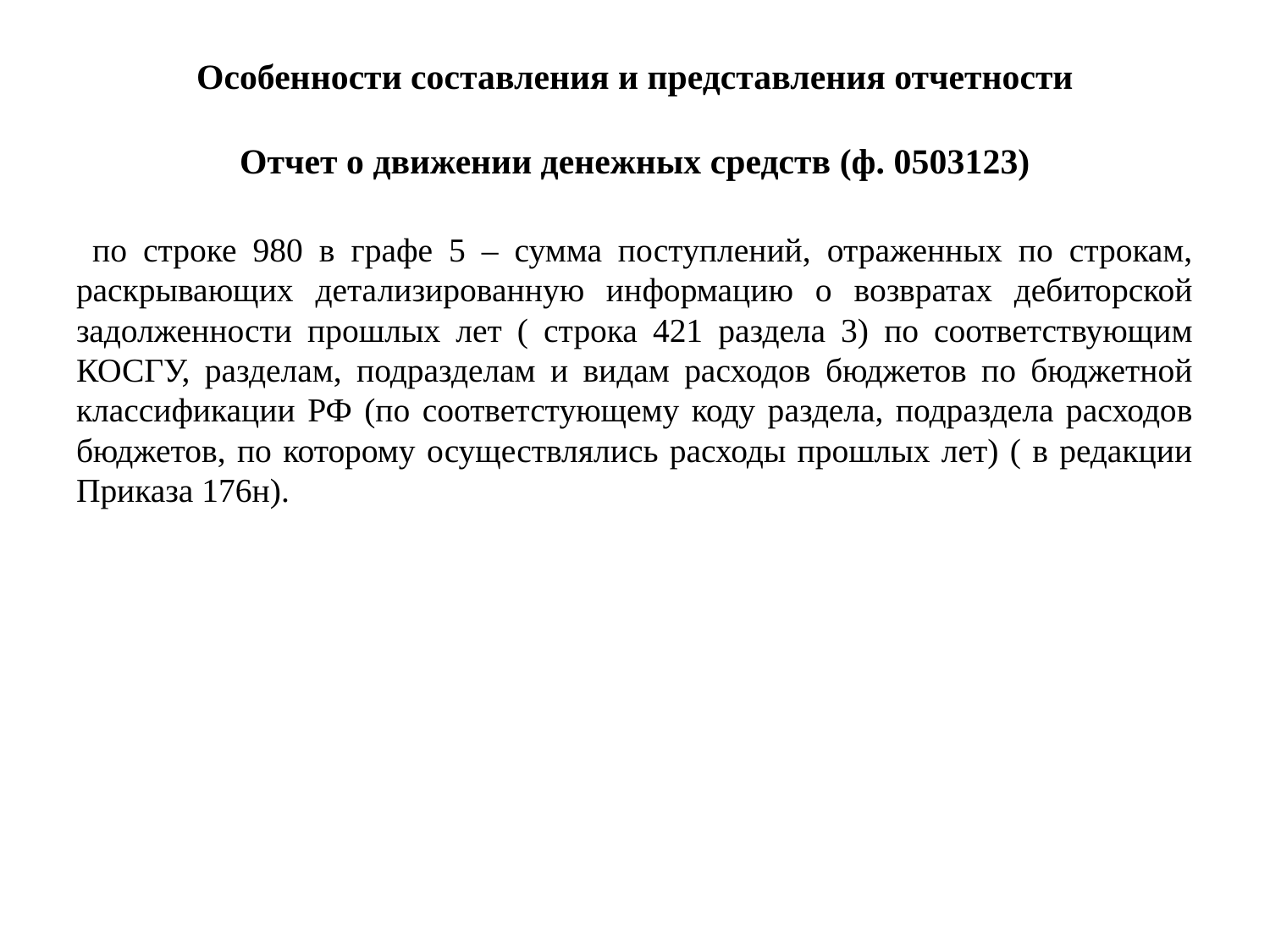

# Особенности составления и представления отчетности Отчет о движении денежных средств (ф. 0503123)
 по строке 980 в графе 5 – сумма поступлений, отраженных по строкам, раскрывающих детализированную информацию о возвратах дебиторской задолженности прошлых лет ( строка 421 раздела 3) по соответствующим КОСГУ, разделам, подразделам и видам расходов бюджетов по бюджетной классификации РФ (по соответстующему коду раздела, подраздела расходов бюджетов, по которому осуществлялись расходы прошлых лет) ( в редакции Приказа 176н).